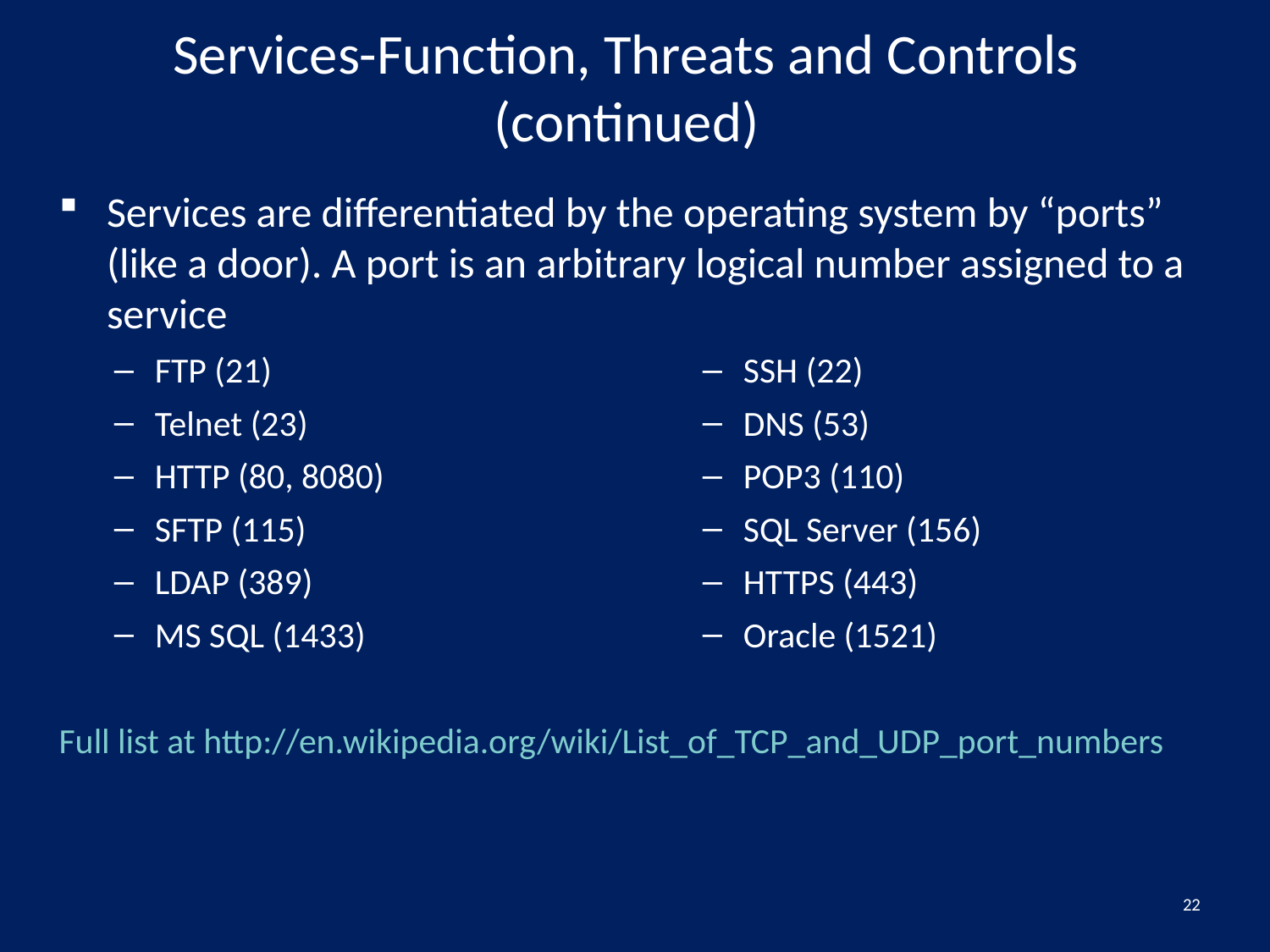

# Services-Function, Threats and Controls (continued)
Services are differentiated by the operating system by “ports” (like a door). A port is an arbitrary logical number assigned to a service
FTP (21)
Telnet (23)
HTTP (80, 8080)
SFTP (115)
LDAP (389)
MS SQL (1433)

Full list at http://en.wikipedia.org/wiki/List_of_TCP_and_UDP_port_numbers
SSH (22)
DNS (53)
POP3 (110)
SQL Server (156)
HTTPS (443)
Oracle (1521)